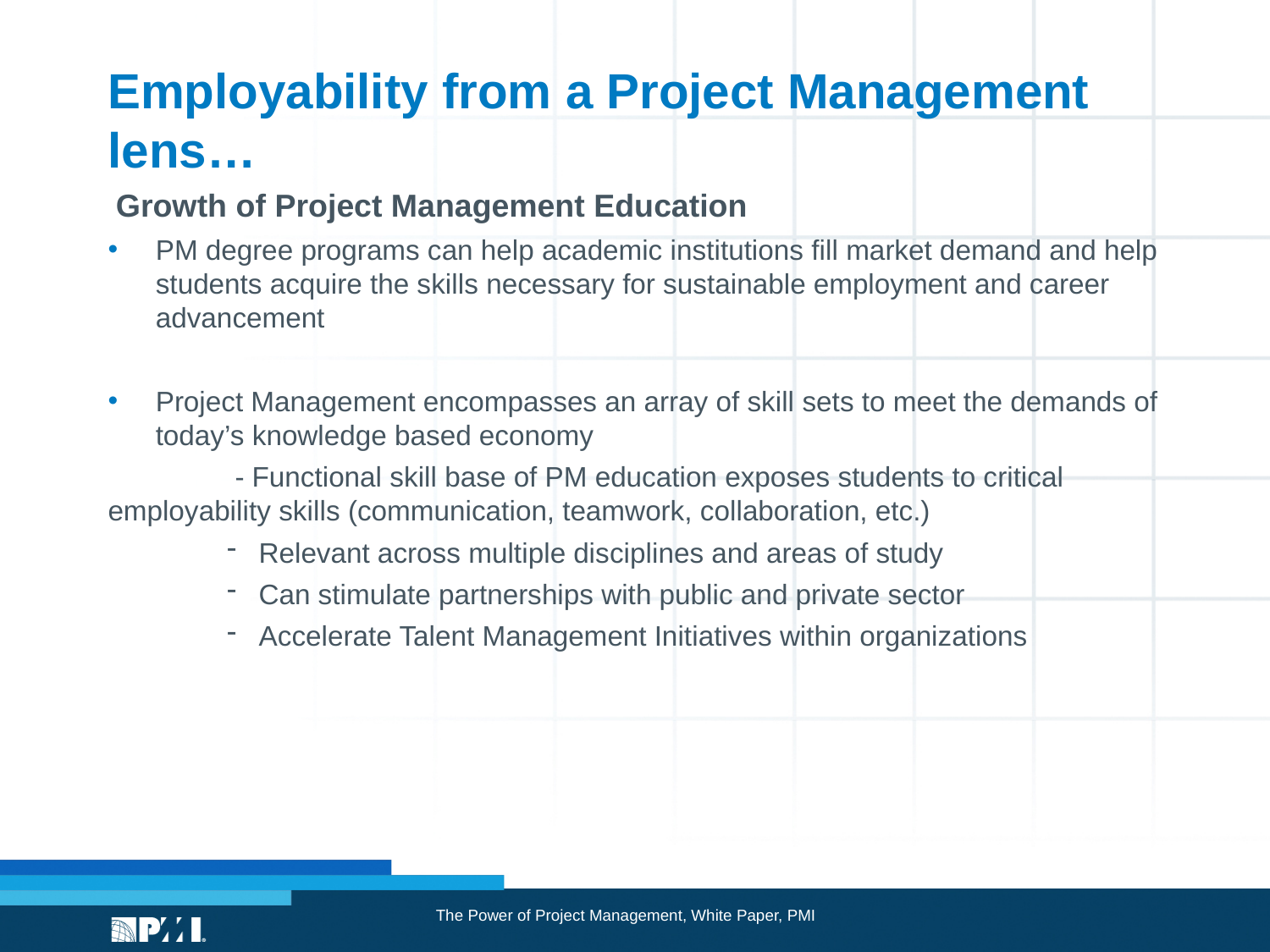

# Employability from a Project Management lens…

 Growth of Project Management Education
PM degree programs can help academic institutions fill market demand and help students acquire the skills necessary for sustainable employment and career advancement

Project Management encompasses an array of skill sets to meet the demands of today’s knowledge based economy
	- Functional skill base of PM education exposes students to critical 	employability skills (communication, teamwork, collaboration, etc.)
Relevant across multiple disciplines and areas of study
Can stimulate partnerships with public and private sector
Accelerate Talent Management Initiatives within organizations

The Power of Project Management, White Paper, PMI